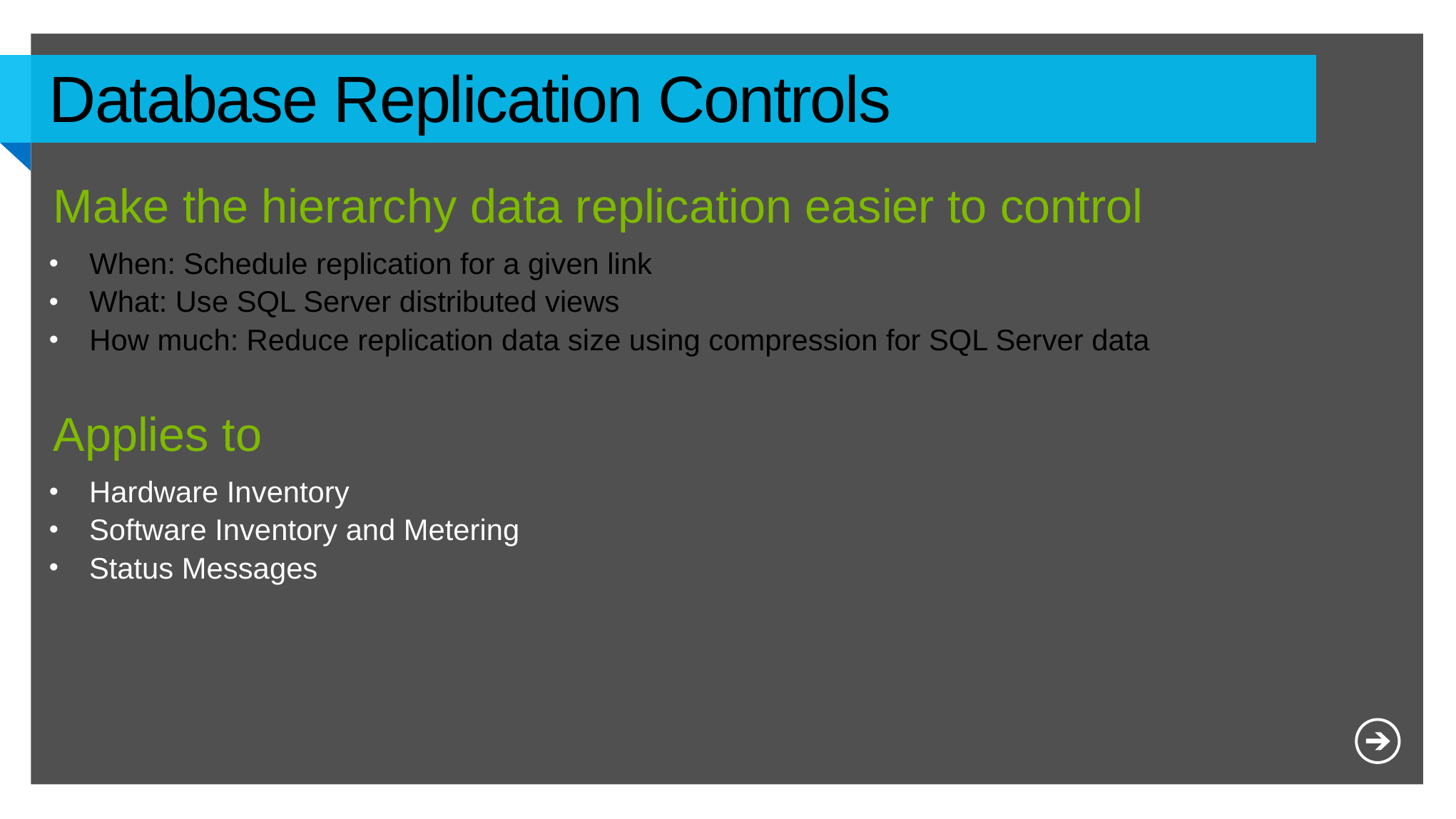

# Database Replication Controls
Make the hierarchy data replication easier to control
When: Schedule replication for a given link
What: Use SQL Server distributed views
How much: Reduce replication data size using compression for SQL Server data

Applies to
Hardware Inventory
Software Inventory and Metering
Status Messages